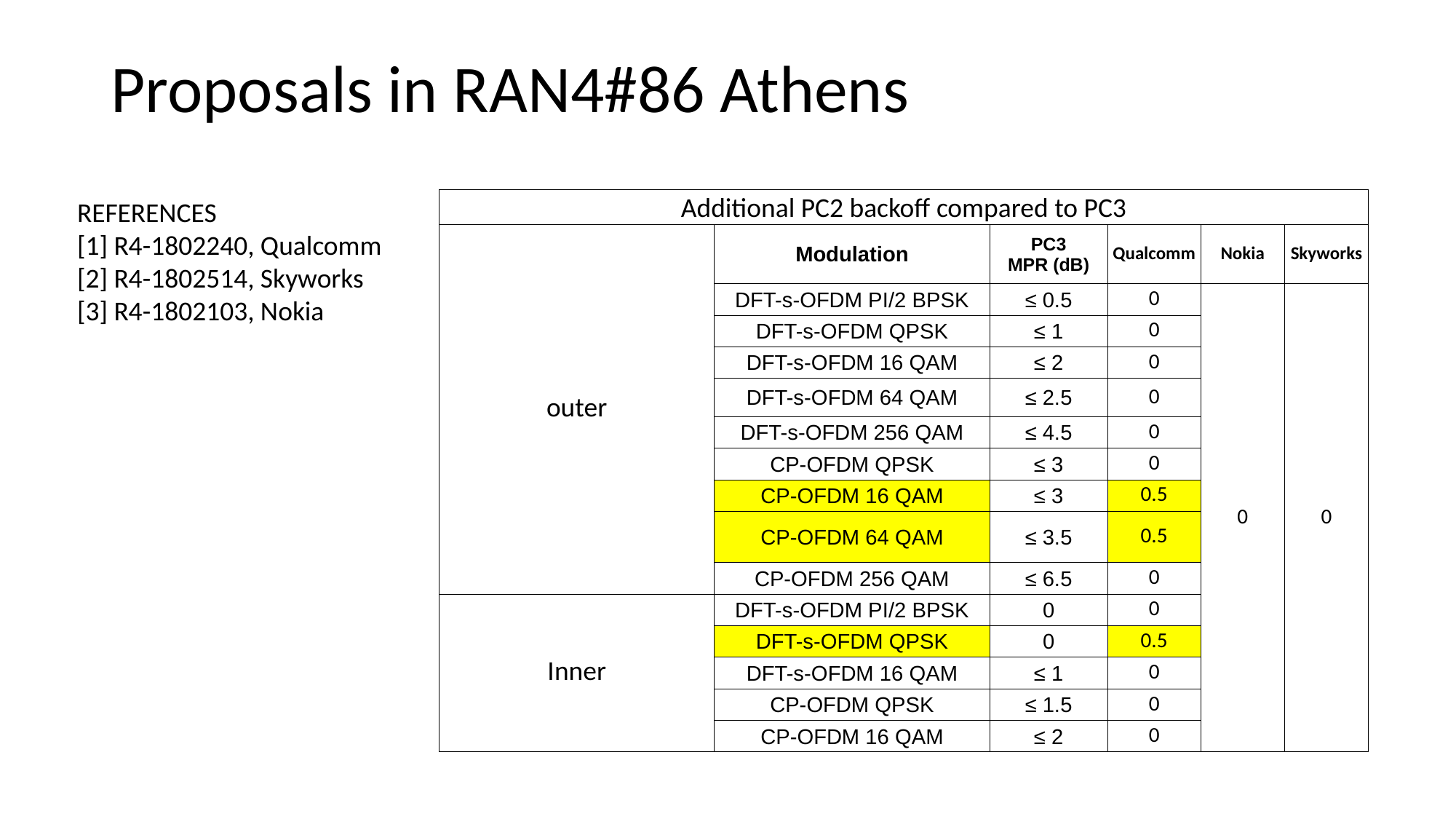

# Proposals in RAN4#86 Athens
REFERENCES
[1] R4-1802240, Qualcomm
[2] R4-1802514, Skyworks
[3] R4-1802103, Nokia
| Additional PC2 backoff compared to PC3 |  |  |  |  |  |
| --- | --- | --- | --- | --- | --- |
| outer | Modulation | PC3 MPR (dB) | Qualcomm | Nokia | Skyworks |
|  | DFT-s-OFDM PI/2 BPSK | ≤ 0.5 | 0 | 0 | 0 |
|  | DFT-s-OFDM QPSK | ≤ 1 | 0 |  |  |
|  | DFT-s-OFDM 16 QAM | ≤ 2 | 0 |  |  |
|  | DFT-s-OFDM 64 QAM | ≤ 2.5 | 0 |  |  |
|  | DFT-s-OFDM 256 QAM | ≤ 4.5 | 0 |  |  |
|  | CP-OFDM QPSK | ≤ 3 | 0 |  |  |
|  | CP-OFDM 16 QAM | ≤ 3 | 0.5 |  |  |
|  | CP-OFDM 64 QAM | ≤ 3.5 | 0.5 |  |  |
|  | CP-OFDM 256 QAM | ≤ 6.5 | 0 |  |  |
| Inner | DFT-s-OFDM PI/2 BPSK | 0 | 0 |  |  |
|  | DFT-s-OFDM QPSK | 0 | 0.5 |  |  |
|  | DFT-s-OFDM 16 QAM | ≤ 1 | 0 |  |  |
|  | CP-OFDM QPSK | ≤ 1.5 | 0 |  |  |
|  | CP-OFDM 16 QAM | ≤ 2 | 0 |  |  |